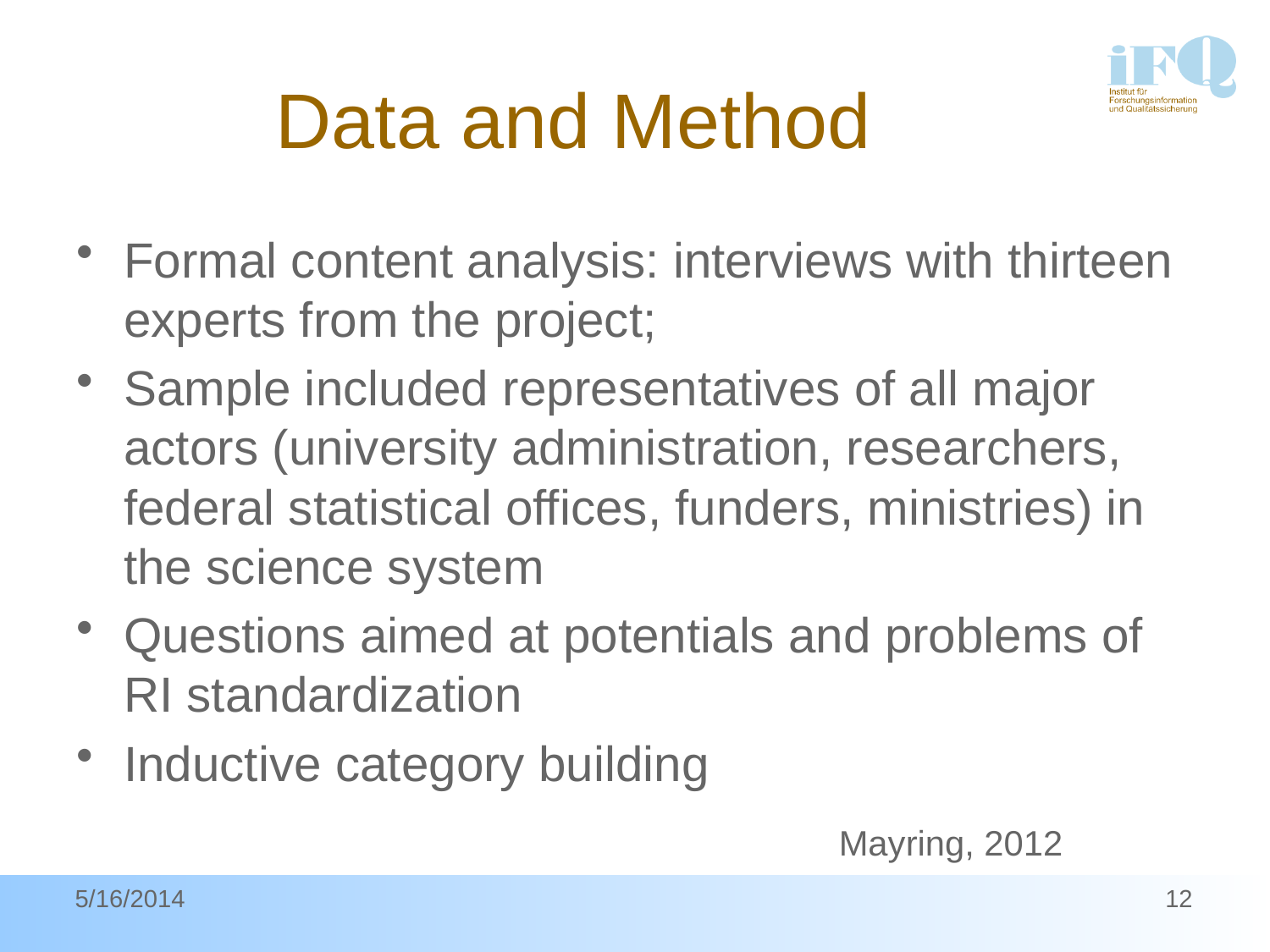

# Data and Method
Formal content analysis: interviews with thirteen experts from the project;
Sample included representatives of all major actors (university administration, researchers, federal statistical offices, funders, ministries) in the science system
Questions aimed at potentials and problems of RI standardization
Inductive category building
Mayring, 2012
5/16/2014
12